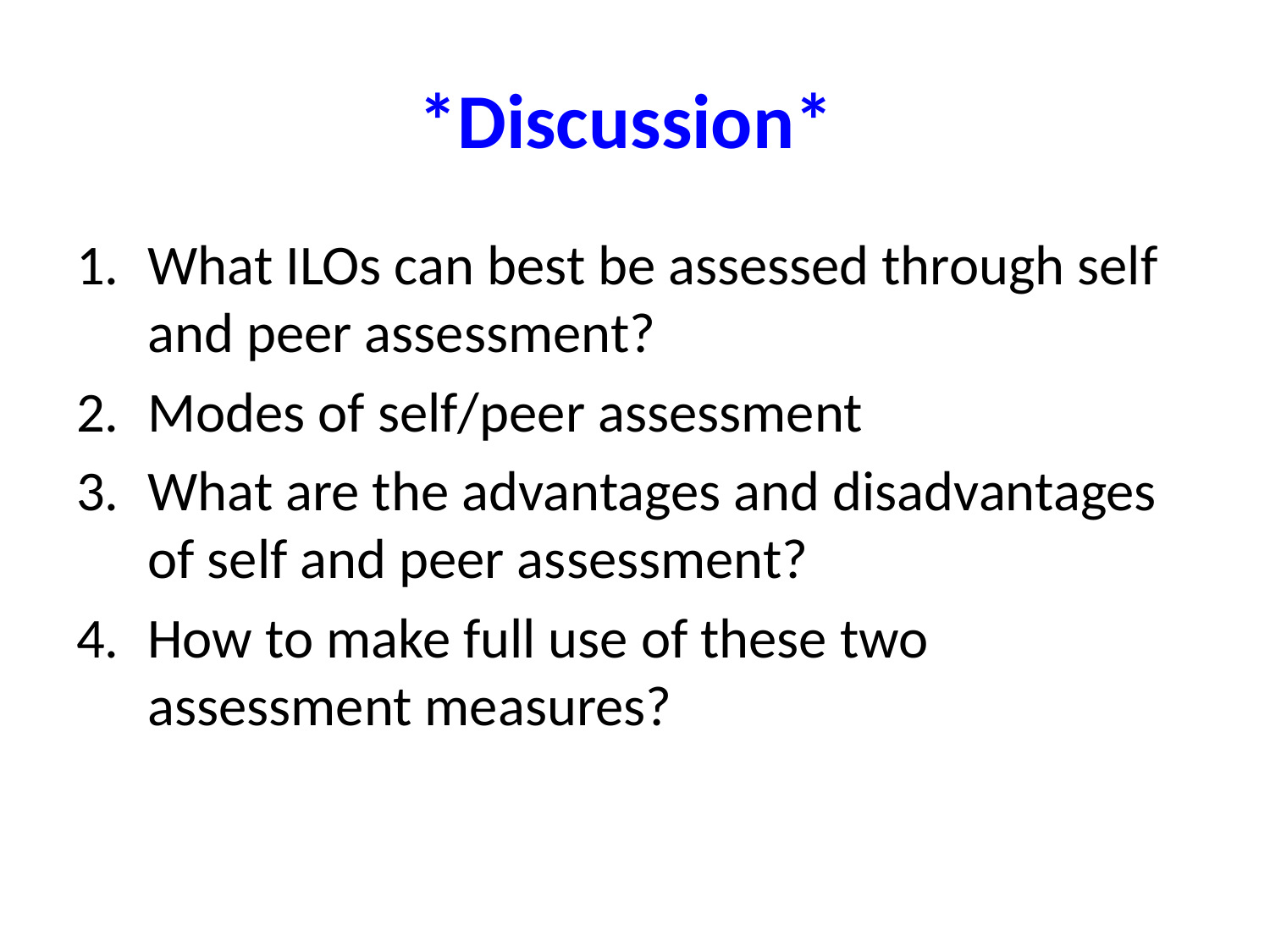

# *Discussion*
What ILOs can best be assessed through self and peer assessment?
Modes of self/peer assessment
What are the advantages and disadvantages of self and peer assessment?
How to make full use of these two assessment measures?